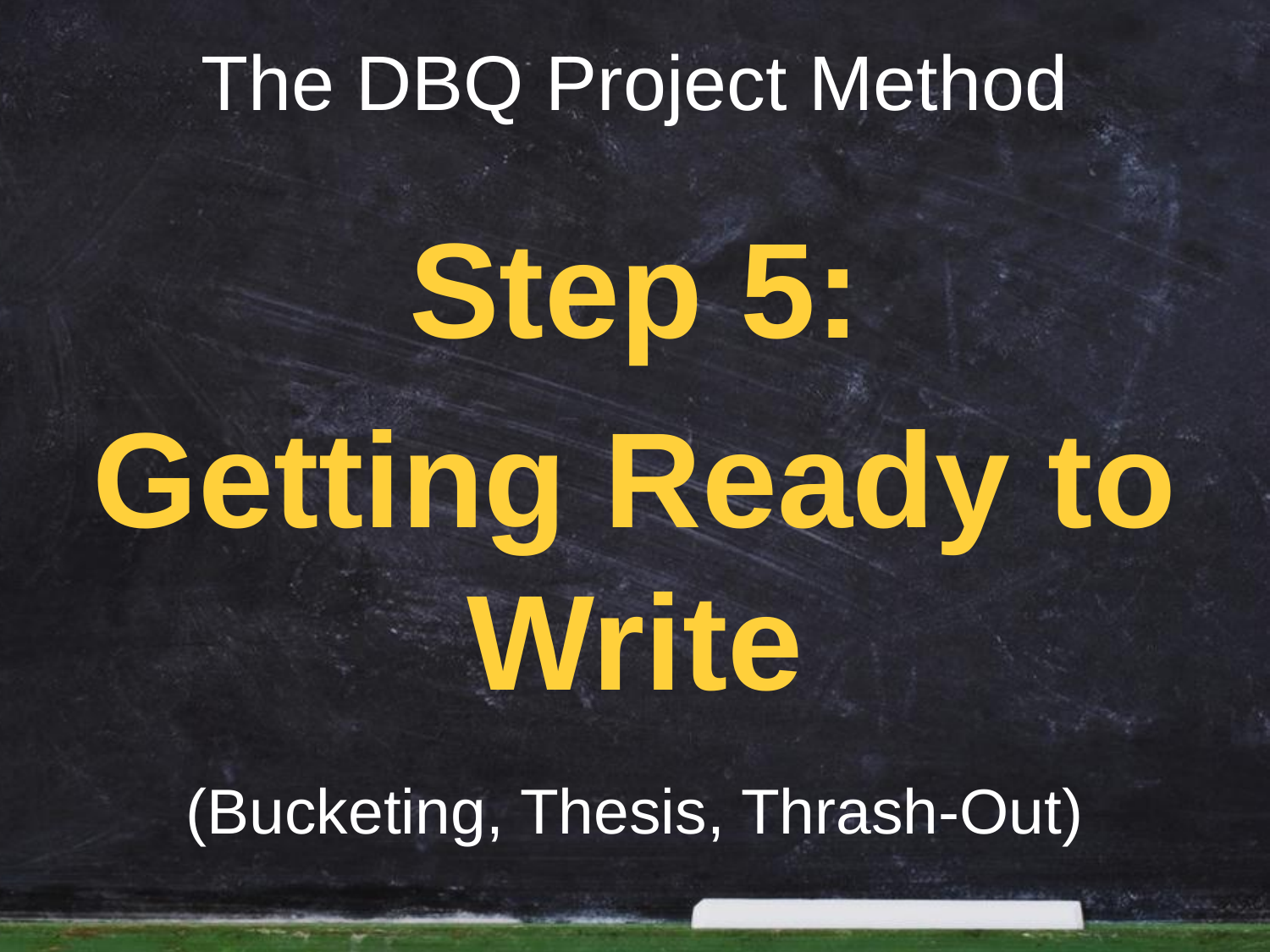

# The DBQ Project Method
Step 5:
Getting Ready to Write
(Bucketing, Thesis, Thrash-Out)